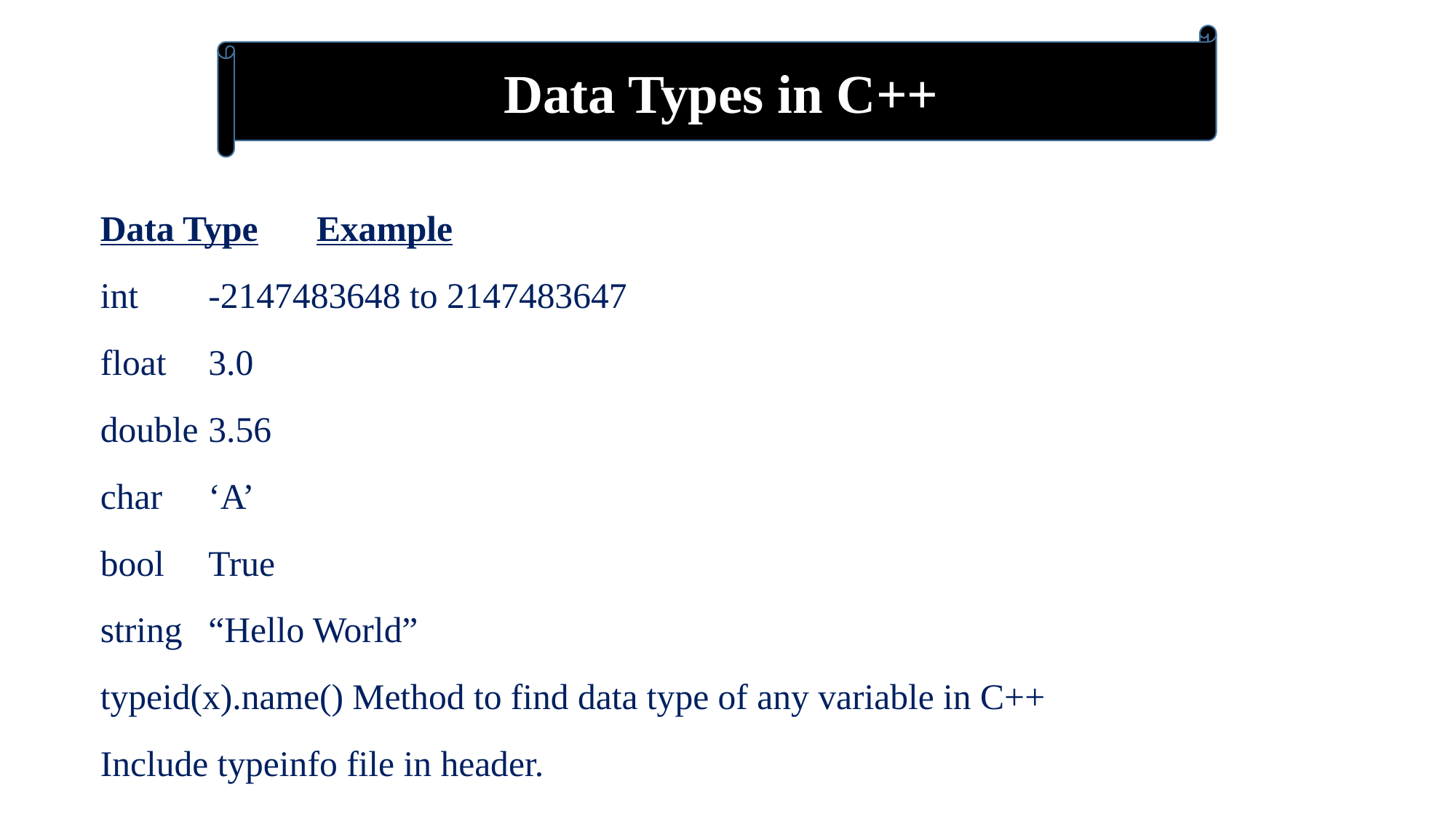

Data Types in C++
Data Type      		Example
int			-2147483648 to 2147483647
float			3.0
double			3.56
char			‘A’
bool			True
string			“Hello World”
typeid(x).name() Method to find data type of any variable in C++
Include typeinfo file in header.